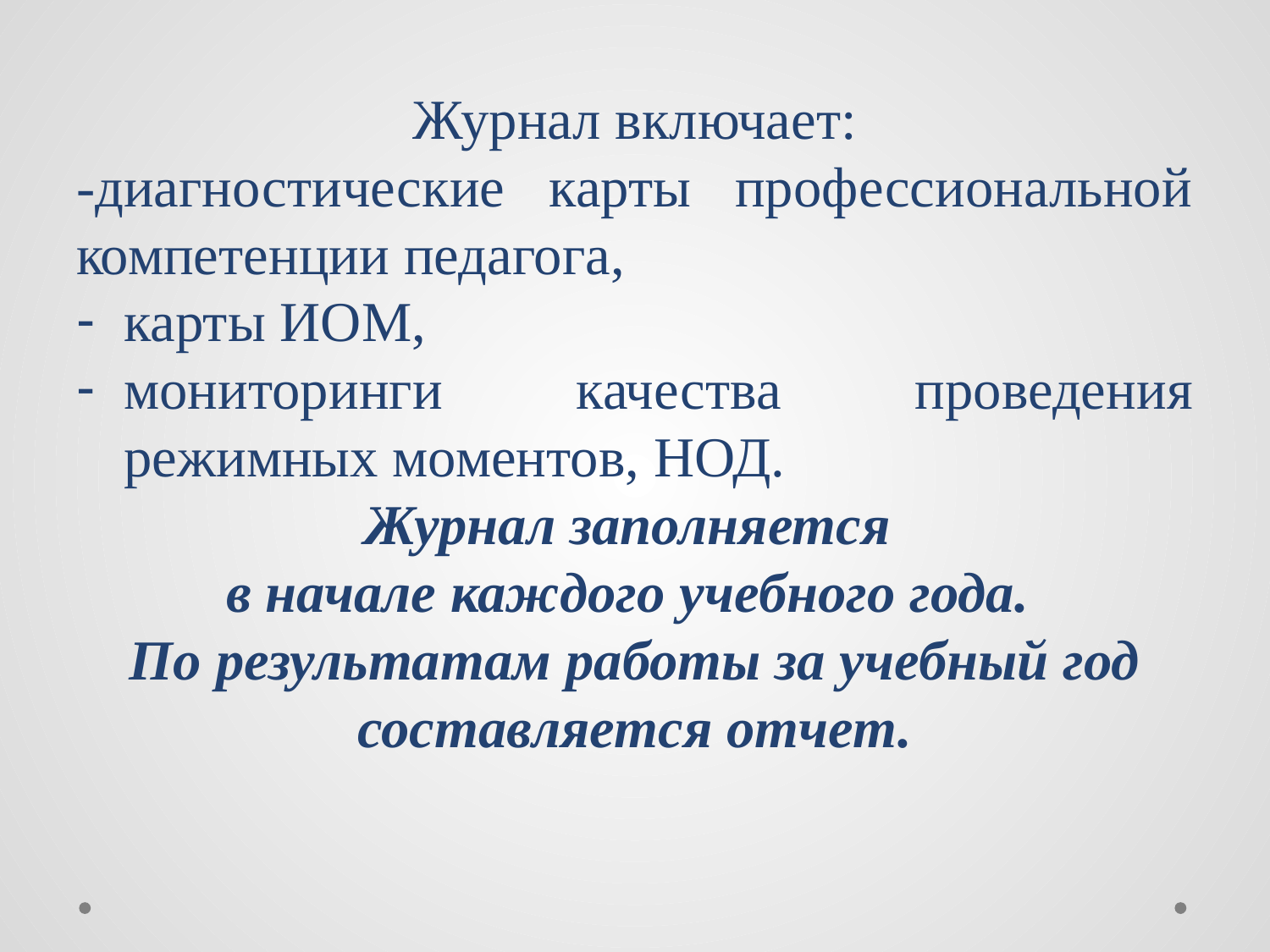

Журнал включает:
-диагностические карты профессиональной компетенции педагога,
карты ИОМ,
мониторинги качества проведения режимных моментов, НОД.
Журнал заполняется
в начале каждого учебного года.
По результатам работы за учебный год составляется отчет.